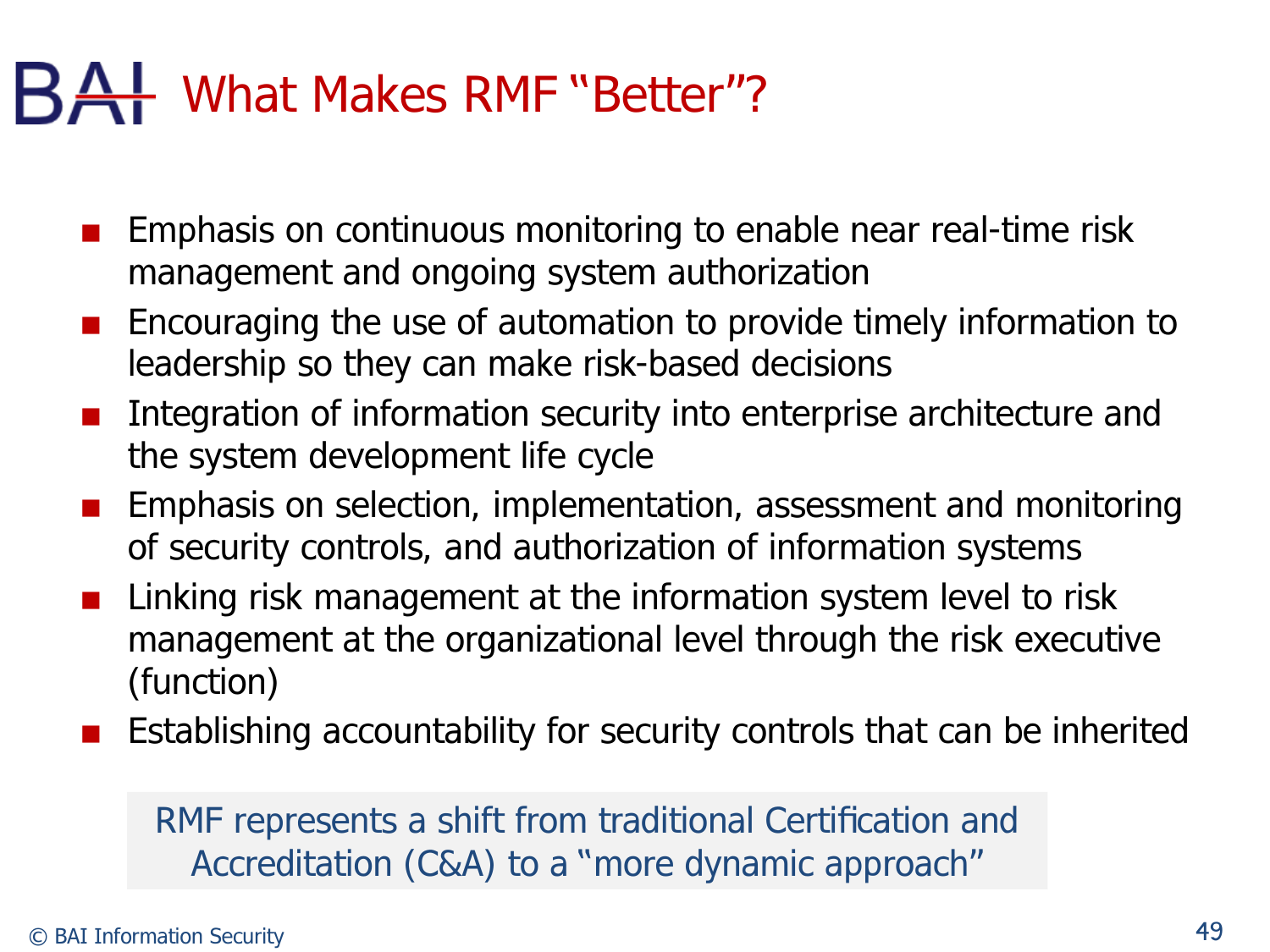

# What Makes RMF “Better”?
Emphasis on continuous monitoring to enable near real-time risk management and ongoing system authorization
Encouraging the use of automation to provide timely information to leadership so they can make risk-based decisions
Integration of information security into enterprise architecture and the system development life cycle
Emphasis on selection, implementation, assessment and monitoring of security controls, and authorization of information systems
Linking risk management at the information system level to risk management at the organizational level through the risk executive (function)
Establishing accountability for security controls that can be inherited
RMF represents a shift from traditional Certification and Accreditation (C&A) to a “more dynamic approach”